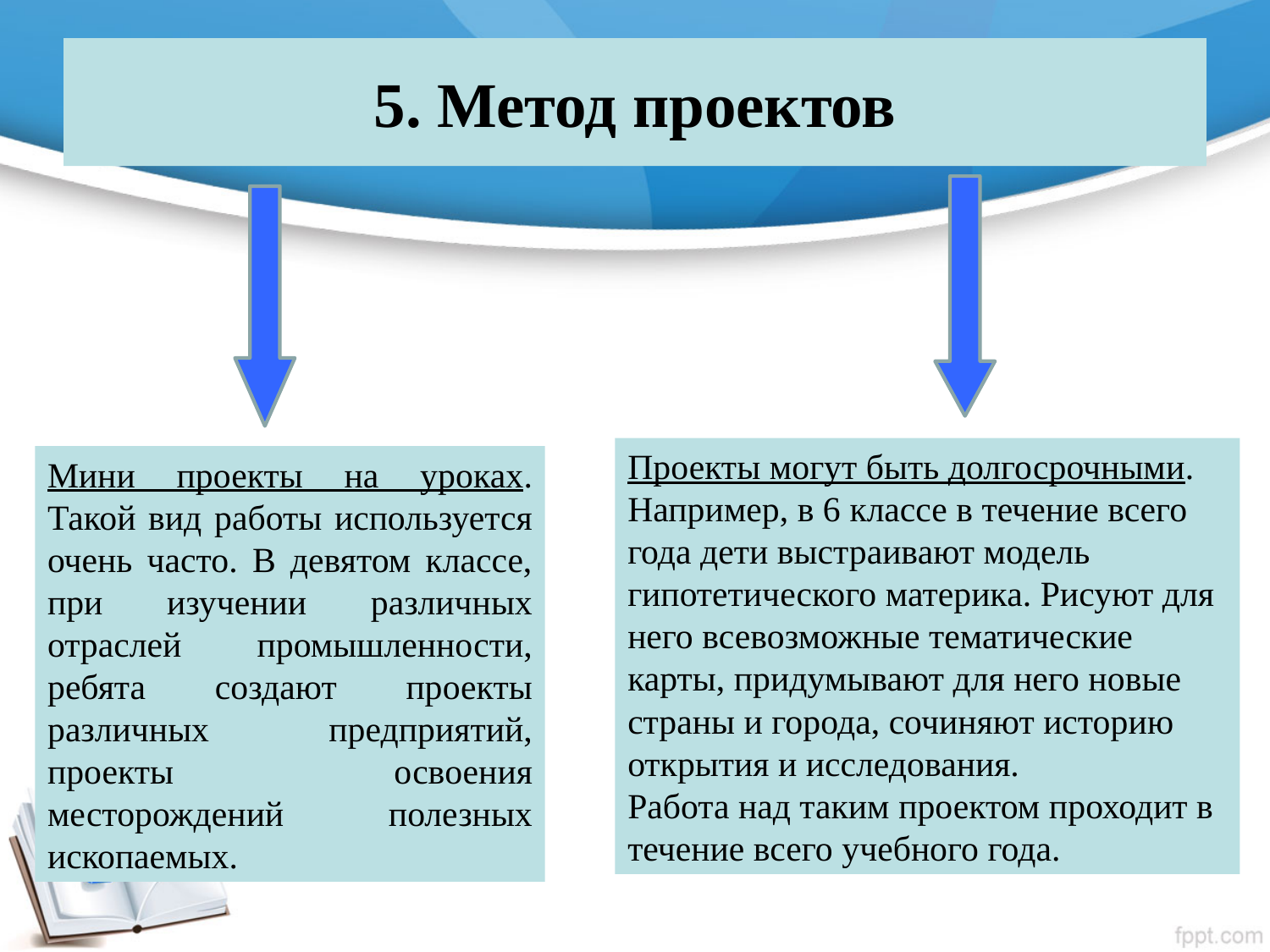

# 5. Метод проектов

Проекты могут быть долгосрочными. Например, в 6 классе в течение всего года дети выстраивают модель гипотетического материка. Рисуют для него всевозможные тематические карты, придумывают для него новые страны и города, сочиняют историю открытия и исследования.
Работа над таким проектом проходит в течение всего учебного года.
Мини проекты на уроках. Такой вид работы используется очень часто. В девятом классе, при изучении различных отраслей промышленности, ребята создают проекты различных предприятий, проекты освоения месторождений полезных ископаемых.